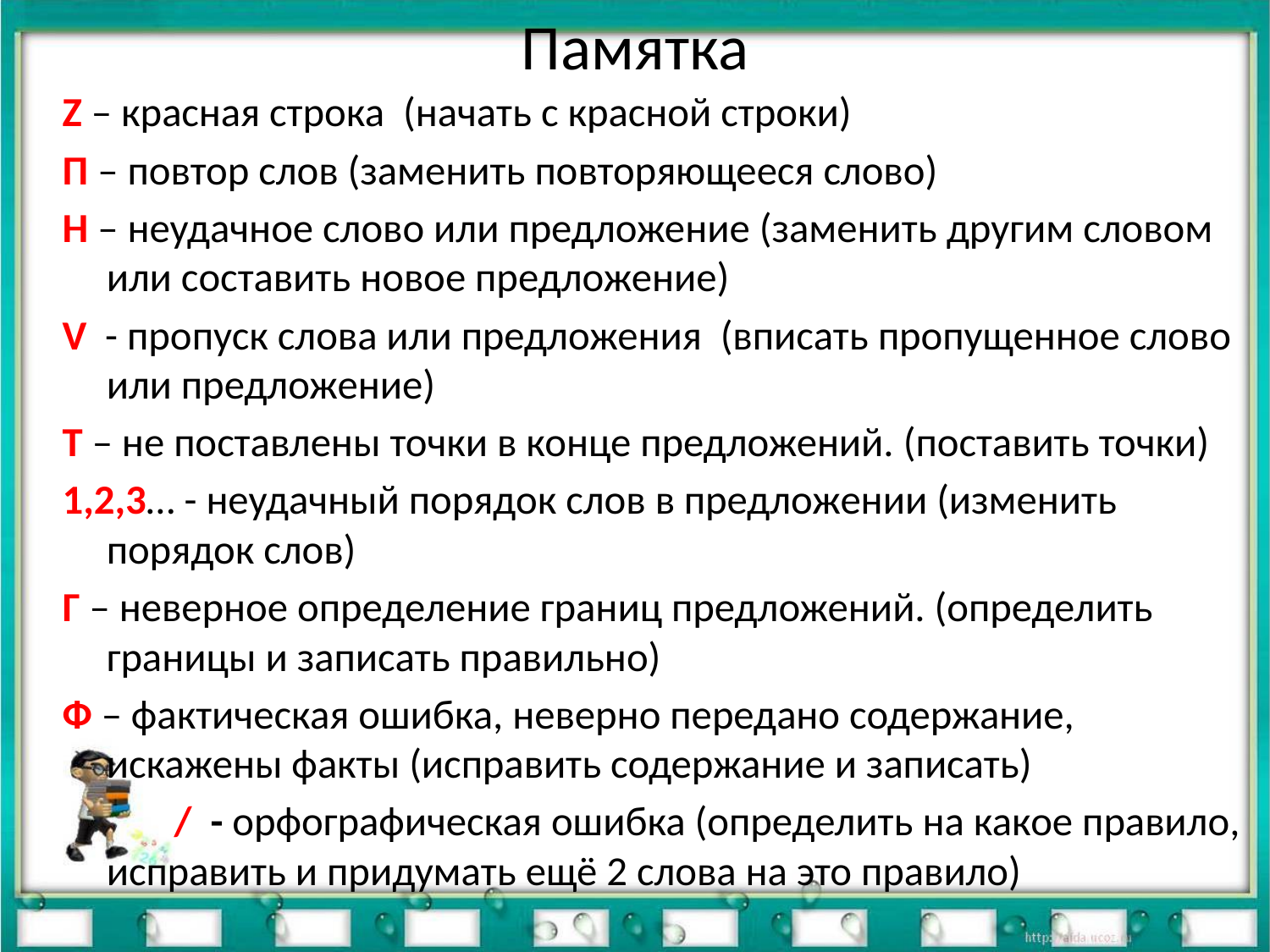

# Памятка
Z – красная строка  (начать с красной строки)
П – повтор слов (заменить повторяющееся слово)
Н – неудачное слово или предложение (заменить другим словом или составить новое предложение)
V  - пропуск слова или предложения  (вписать пропущенное слово или предложение)
Т – не поставлены точки в конце предложений. (поставить точки)
1,2,3… - неудачный порядок слов в предложении (изменить порядок слов)
Г – неверное определение границ предложений. (определить границы и записать правильно)
Ф – фактическая ошибка, неверно передано содержание, искажены факты (исправить содержание и записать)
            /  - орфографическая ошибка (определить на какое правило, исправить и придумать ещё 2 слова на это правило)